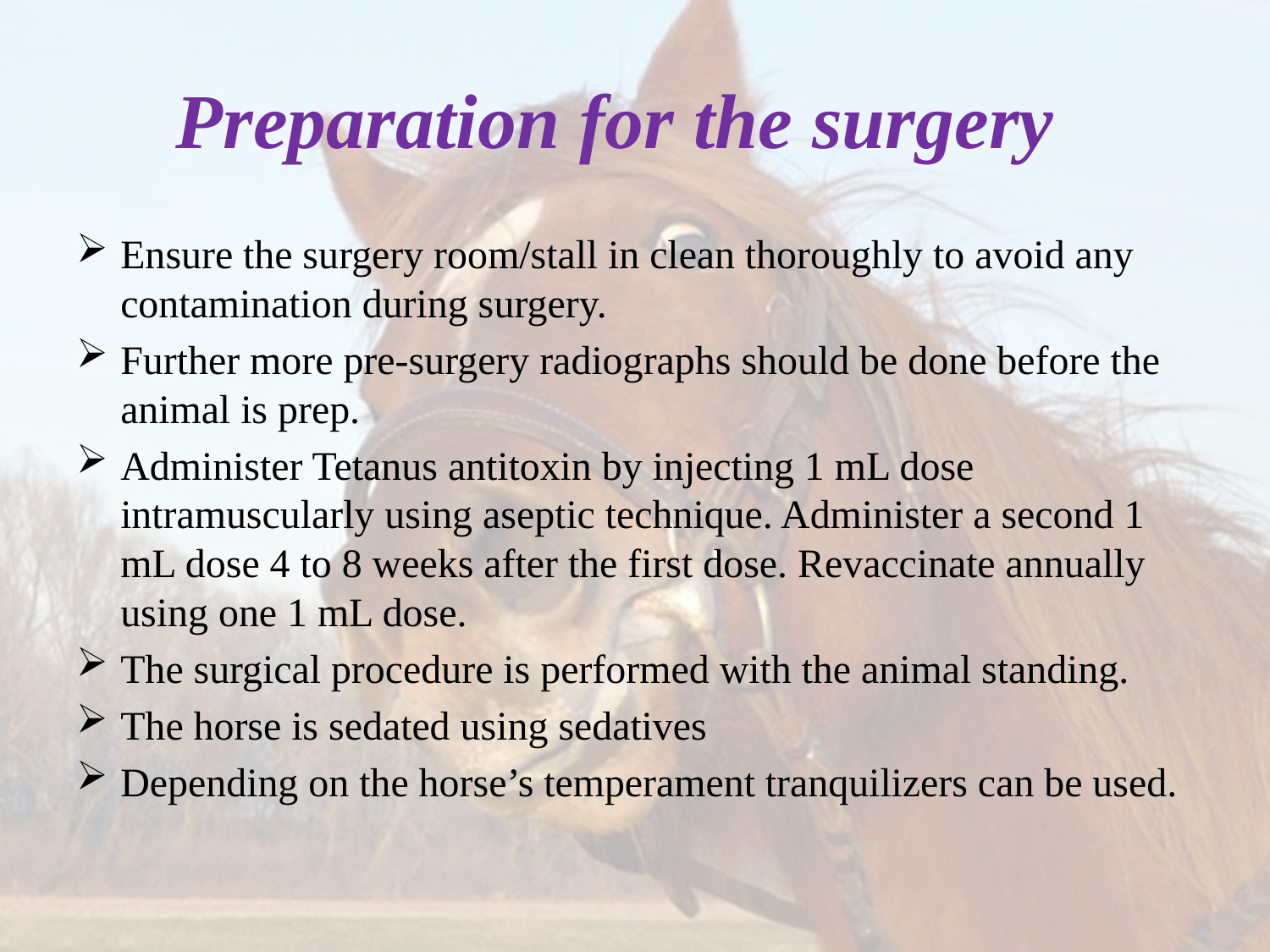

# Preparation for the surgery
Ensure the surgery room/stall in clean thoroughly to avoid any contamination during surgery.
Further more pre-surgery radiographs should be done before the animal is prep.
Administer Tetanus antitoxin by injecting 1 mL dose intramuscularly using aseptic technique. Administer a second 1 mL dose 4 to 8 weeks after the first dose. Revaccinate annually using one 1 mL dose.
The surgical procedure is performed with the animal standing.
The horse is sedated using sedatives
Depending on the horse’s temperament tranquilizers can be used.